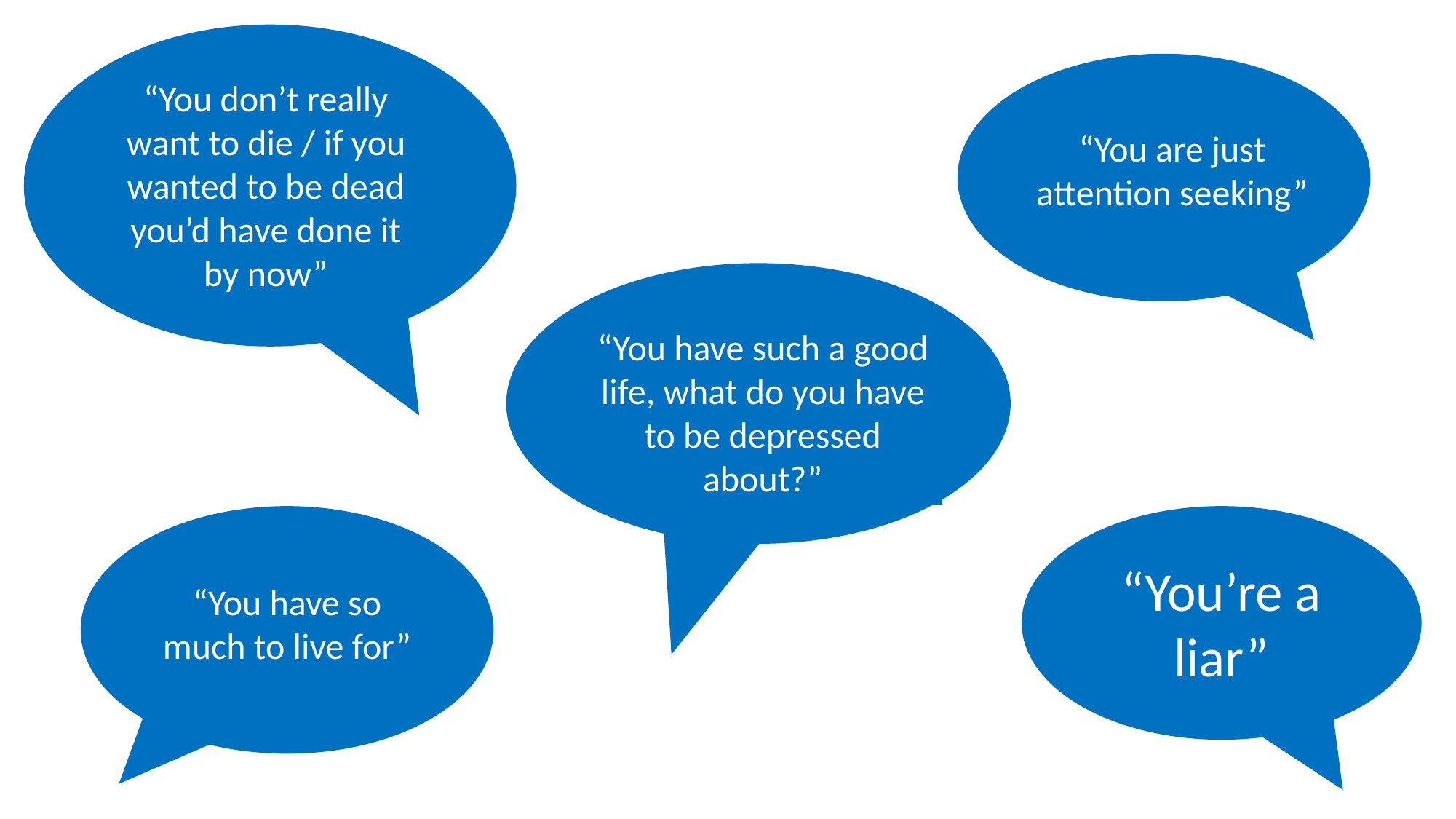

“You don’t really want to die / if you wanted to be dead you’d have done it by now”

“You are just attention seeking”

“You have such a good life, what do you have to be depressed about?”

“You have so much to live for”

“You’re a liar”